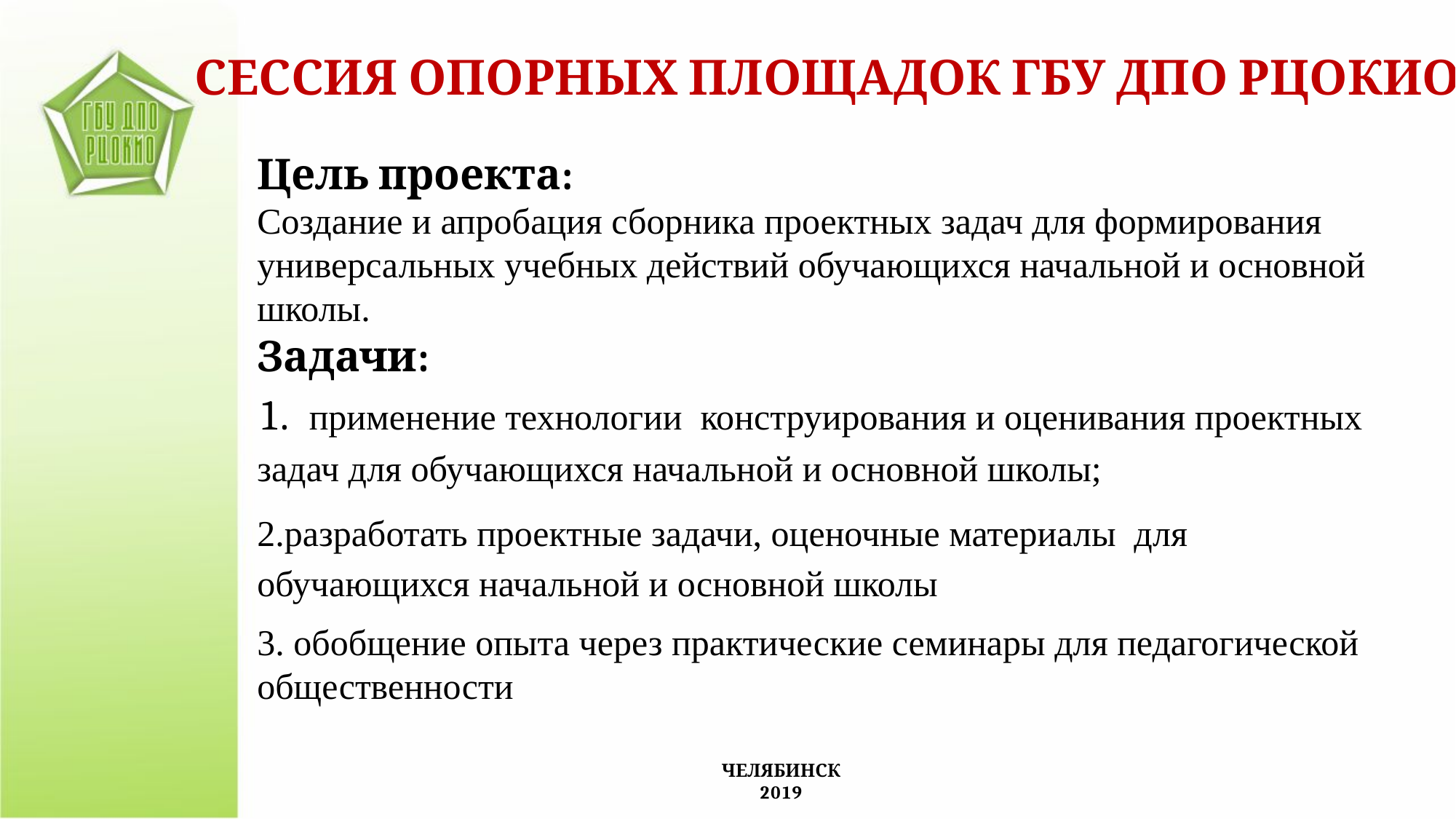

СЕССИЯ ОПОРНЫХ ПЛОЩАДОК ГБУ ДПО РЦОКИО
Цель проекта:
Создание и апробация сборника проектных задач для формирования универсальных учебных действий обучающихся начальной и основной школы.
Задачи:
1.  применение технологии  конструирования и оценивания проектных задач для обучающихся начальной и основной школы;
2.разработать проектные задачи, оценочные материалы  для обучающихся начальной и основной школы
3. обобщение опыта через практические семинары для педагогической общественности

ЧЕЛЯБИНСК
2019